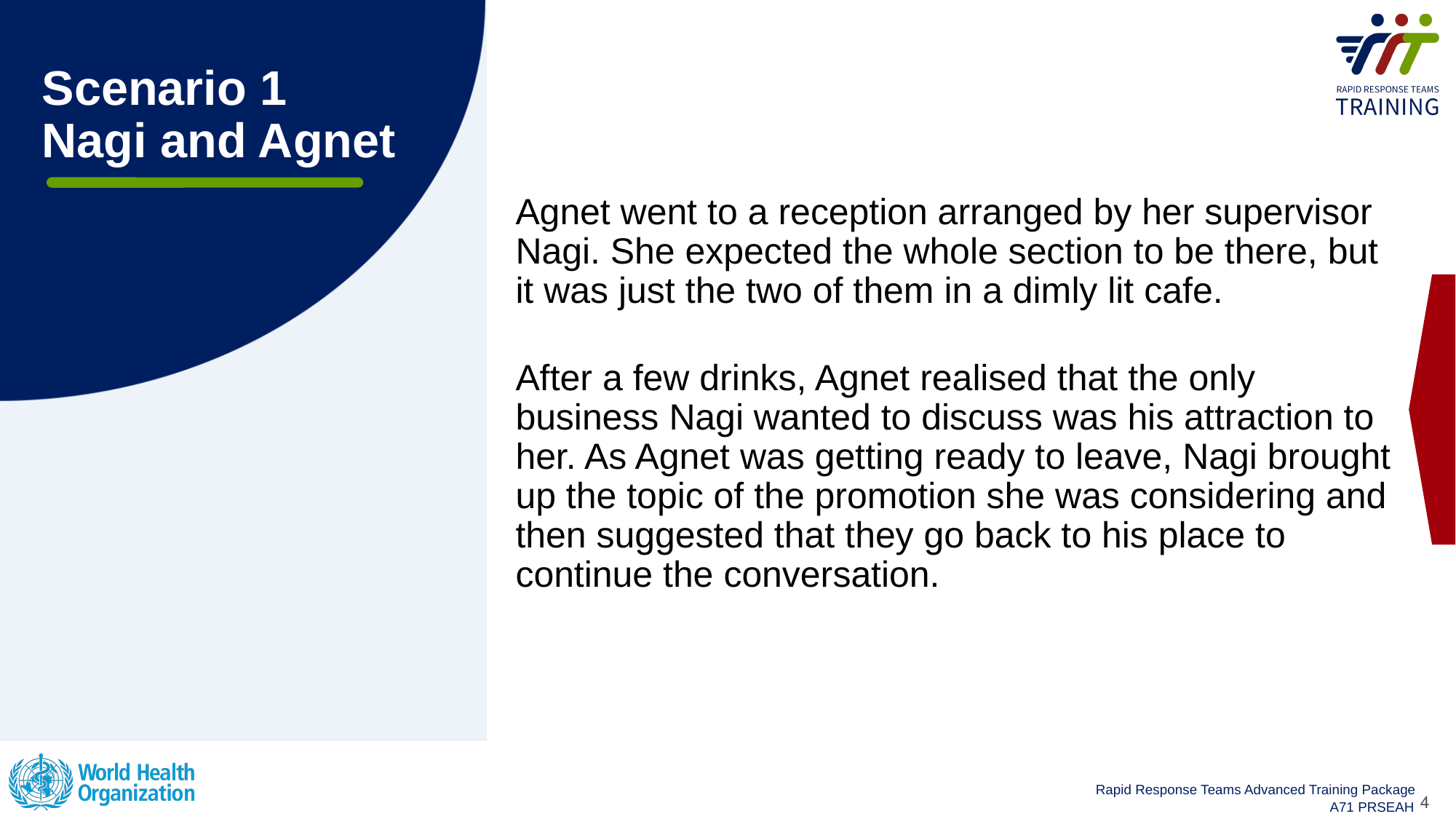

# Scenario 1 Nagi and Agnet

Agnet went to a reception arranged by her supervisor Nagi. She expected the whole section to be there, but it was just the two of them in a dimly lit cafe.

After a few drinks, Agnet realised that the only business Nagi wanted to discuss was his attraction to her. As Agnet was getting ready to leave, Nagi brought up the topic of the promotion she was considering and then suggested that they go back to his place to continue the conversation.